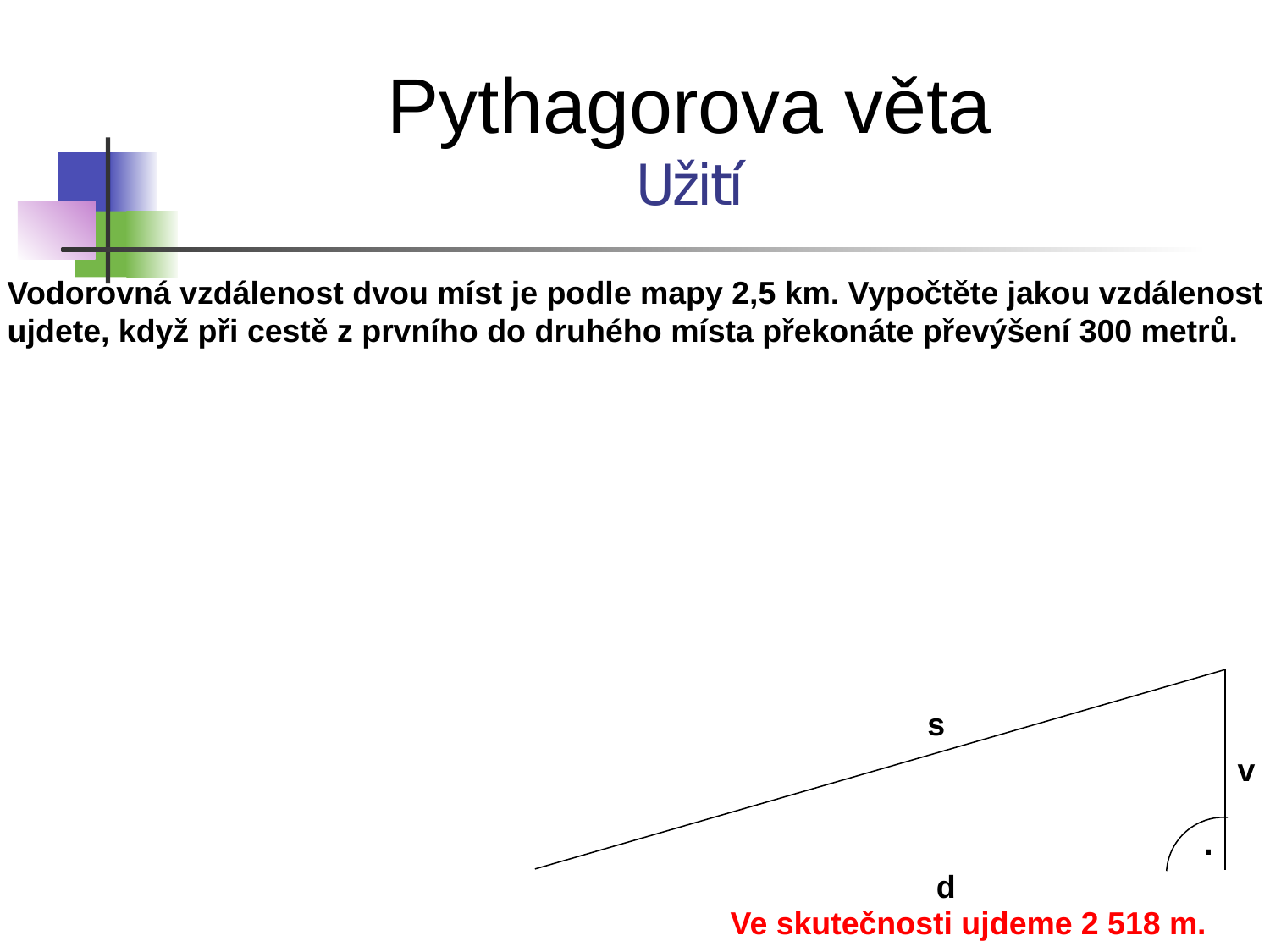

Pythagorova věta
Užití
Vodorovná vzdálenost dvou míst je podle mapy 2,5 km. Vypočtěte jakou vzdálenost ujdete, když při cestě z prvního do druhého místa překonáte převýšení 300 metrů.
s
v
.

d
Ve skutečnosti ujdeme 2 518 m.